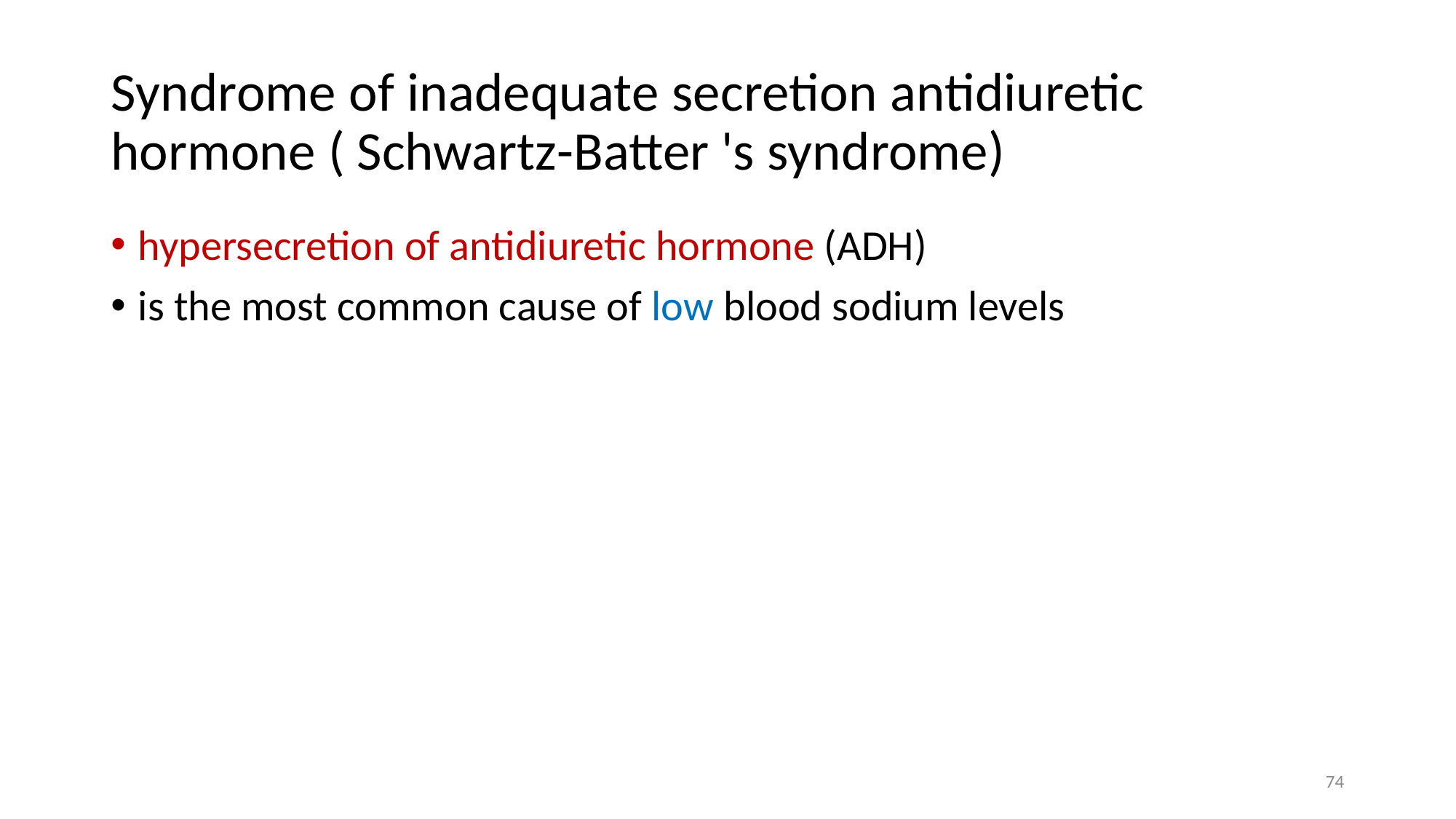

# Syndrome of inadequate secretion antidiuretic hormone ( Schwartz-Batter 's syndrome)
hypersecretion of antidiuretic hormone (ADH)
is the most common cause of low blood sodium levels

74